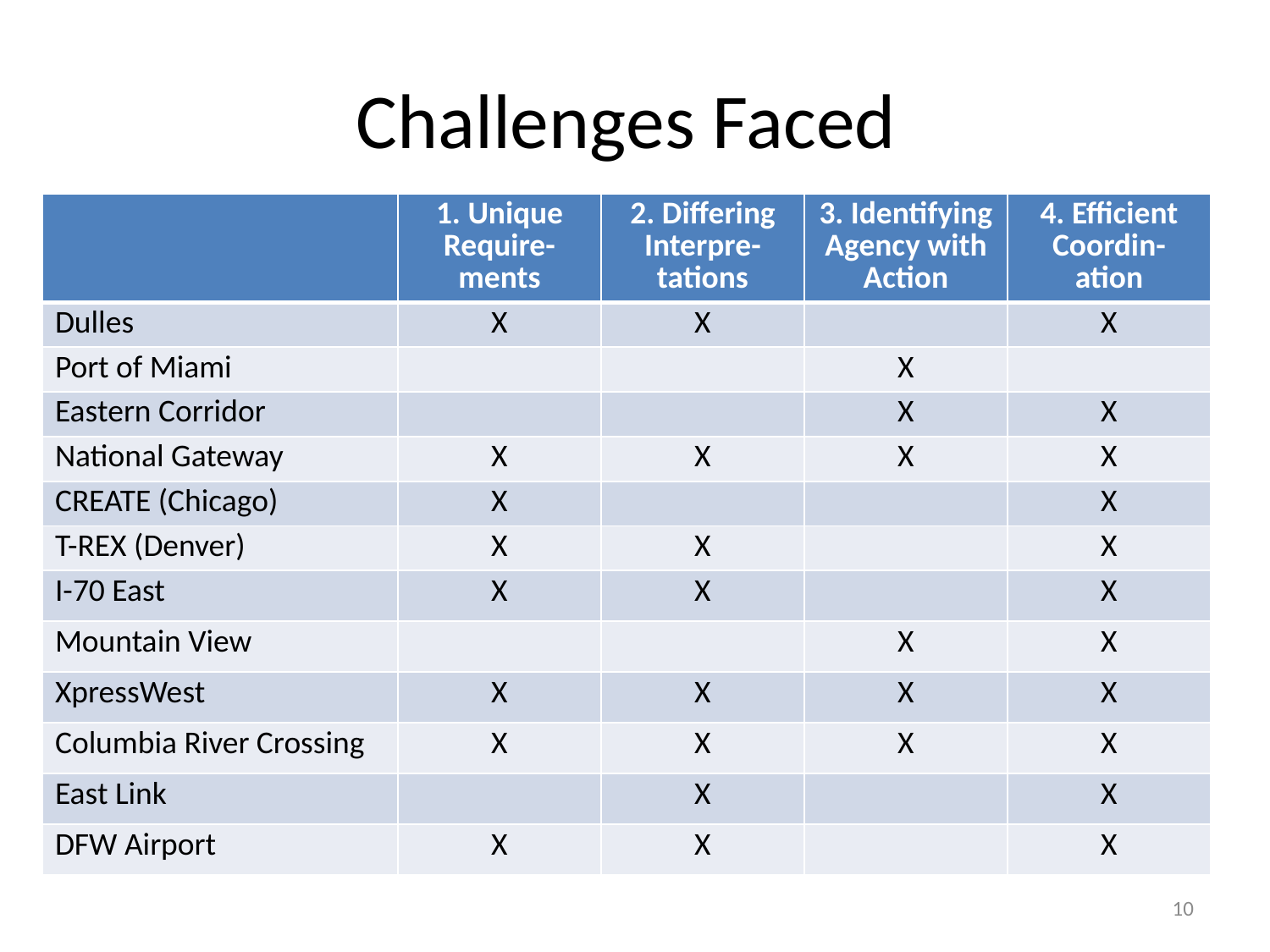

# Challenges Faced
|  | 1. Unique Require-ments | 2. Differing Interpre-tations | 3. Identifying Agency with Action | 4. Efficient Coordin-ation |
| --- | --- | --- | --- | --- |
| Dulles | X | X |  | X |
| Port of Miami |  |  | X |  |
| Eastern Corridor |  |  | X | X |
| National Gateway | X | X | X | X |
| CREATE (Chicago) | X |  |  | X |
| T-REX (Denver) | X | X |  | X |
| I-70 East | X | X |  | X |
| Mountain View |  |  | X | X |
| XpressWest | X | X | X | X |
| Columbia River Crossing | X | X | X | X |
| East Link |  | X |  | X |
| DFW Airport | X | X |  | X |
10